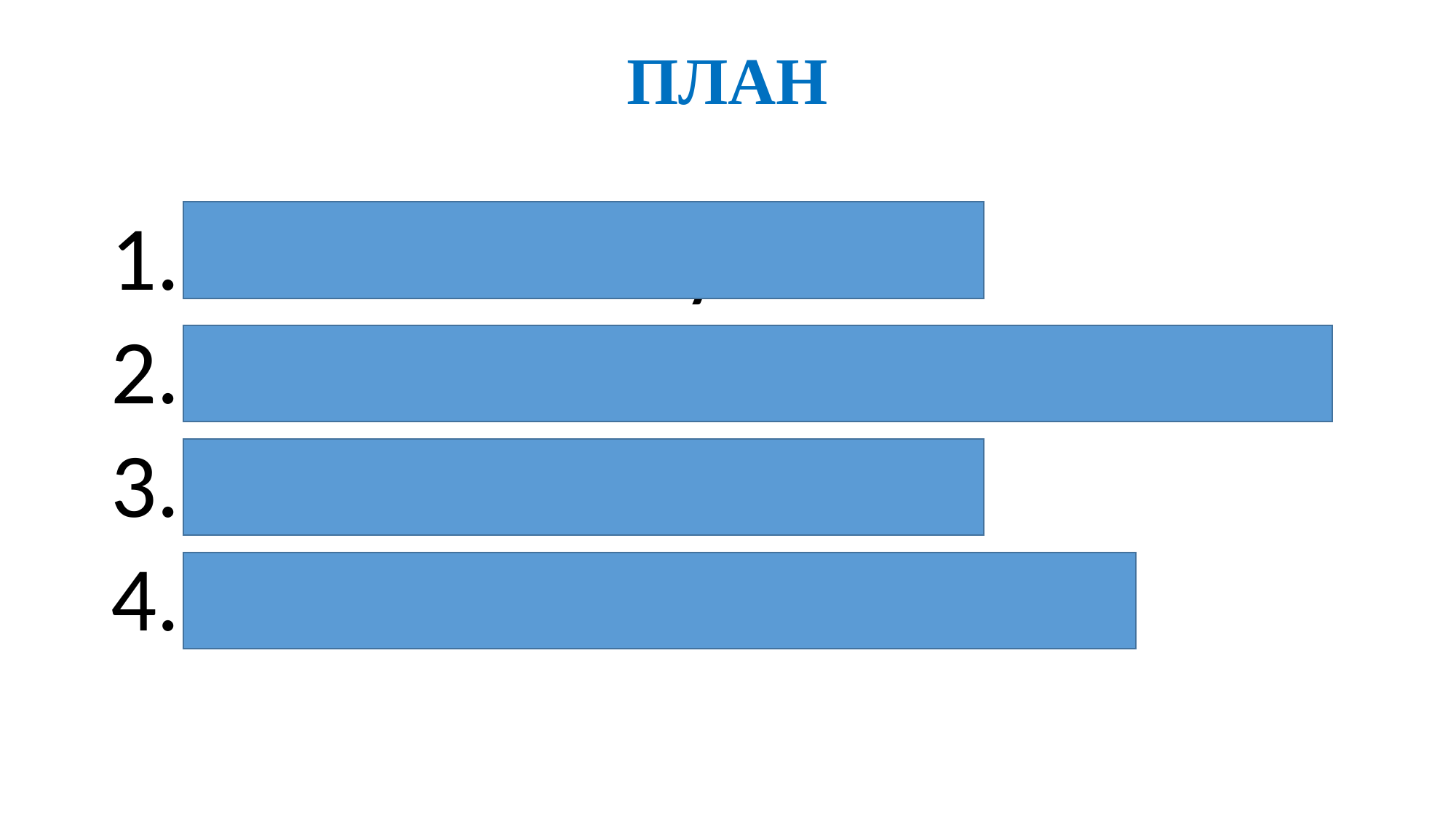

# ПЛАН

1. Лисенок испугался.
2. Поросята напугали медведя.
3. Медведь убегает.
4. Виновница переполоха.